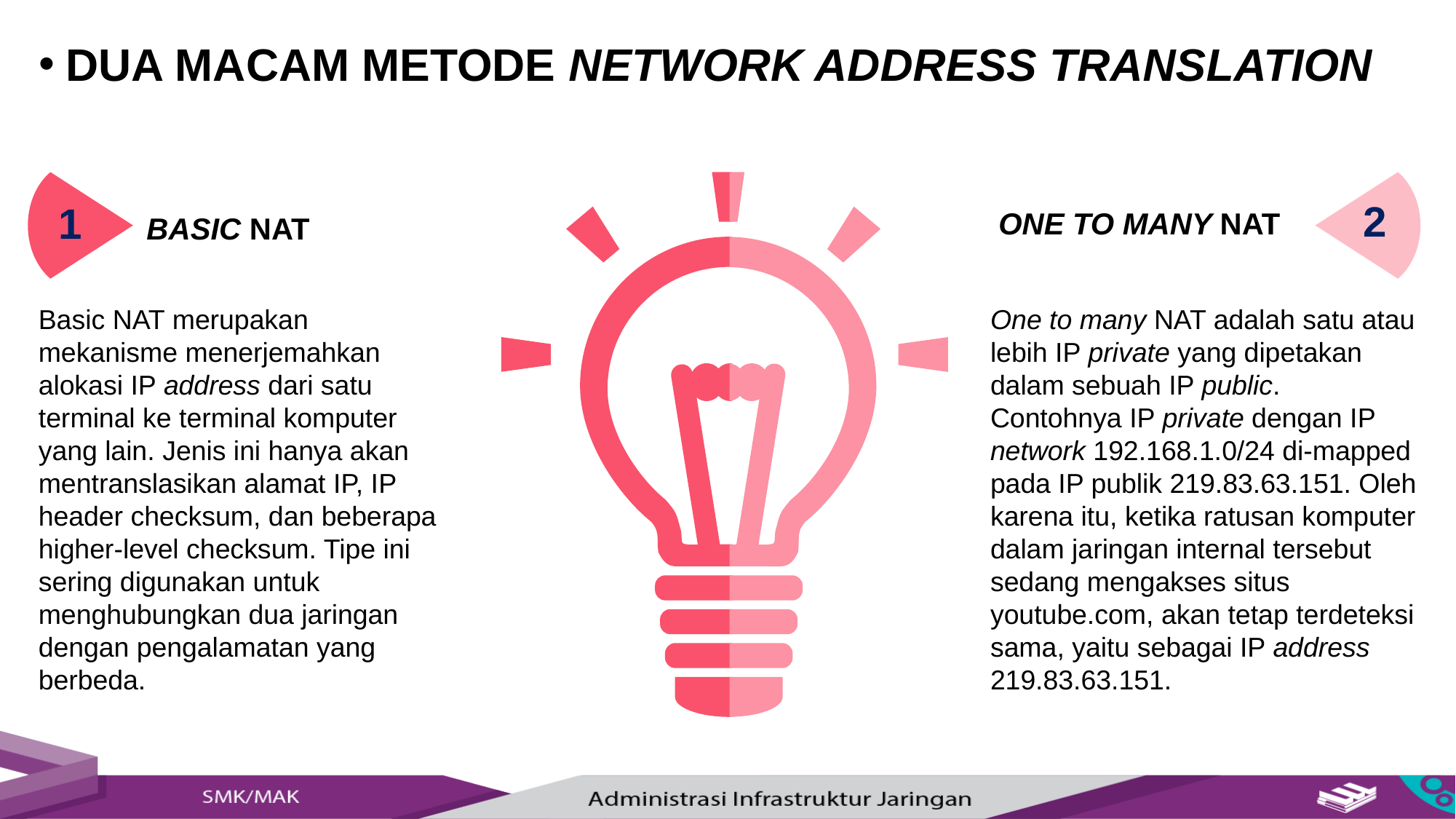

DUA MACAM METODE NETWORK ADDRESS TRANSLATION

2
1
ONE TO MANY NAT
BASIC NAT
Basic NAT merupakan mekanisme menerjemahkan alokasi IP address dari satu terminal ke terminal komputer yang lain. Jenis ini hanya akan mentranslasikan alamat IP, IP header checksum, dan beberapa higher-level checksum. Tipe ini sering digunakan untuk menghubungkan dua jaringan dengan pengalamatan yang berbeda.
One to many NAT adalah satu atau lebih IP private yang dipetakan dalam sebuah IP public. Contohnya IP private dengan IP network 192.168.1.0/24 di-mapped pada IP publik 219.83.63.151. Oleh karena itu, ketika ratusan komputer dalam jaringan internal tersebut sedang mengakses situs youtube.com, akan tetap terdeteksi sama, yaitu sebagai IP address 219.83.63.151.